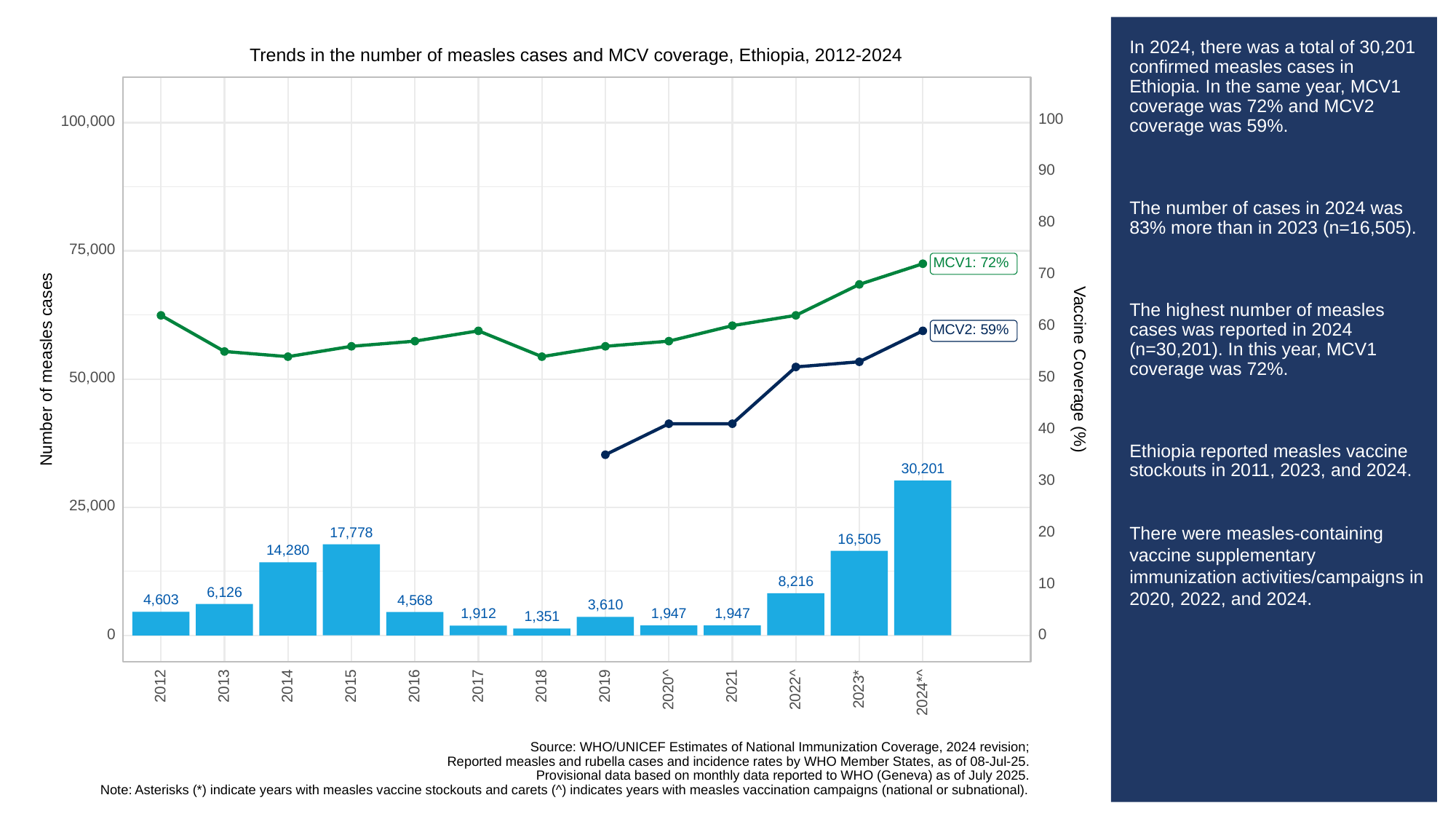

# In 2024, there was a total of 30,201 confirmed measles cases in Ethiopia. In the same year, MCV1 coverage was 72% and MCV2 coverage was 59%.

The number of cases in 2024 was 83% more than in 2023 (n=16,505).

The highest number of measles cases was reported in 2024 (n=30,201). In this year, MCV1 coverage was 72%.

Ethiopia reported measles vaccine stockouts in 2011, 2023, and 2024.

There were measles-containing vaccine supplementary immunization activities/campaigns in 2020, 2022, and 2024.

Trends in the number of measles cases and MCV coverage, Ethiopia, 2012-2024

100
100,000

90

80
75,000

MCV1: 72%

70

60

MCV2: 59%

Vaccine Coverage (%)

Number of measles cases
50,000
50

40

30,201
30

25,000

20
17,778
16,505

14,280

8,216
10
6,126

4,603
4,568
3,610

1,947
1,947
1,912
1,351

0
0

2013
2012
2014
2015
2016
2017
2018
2019
2021
2023*
2020^
2022^
2024*^
Source: WHO/UNICEF Estimates of National Immunization Coverage, 2024 revision;
Reported measles and rubella cases and incidence rates by WHO Member States, as of 08-Jul-25.
Provisional data based on monthly data reported to WHO (Geneva) as of July 2025.
Note: Asterisks (*) indicate years with measles vaccine stockouts and carets (^) indicates years with measles vaccination campaigns (national or subnational).